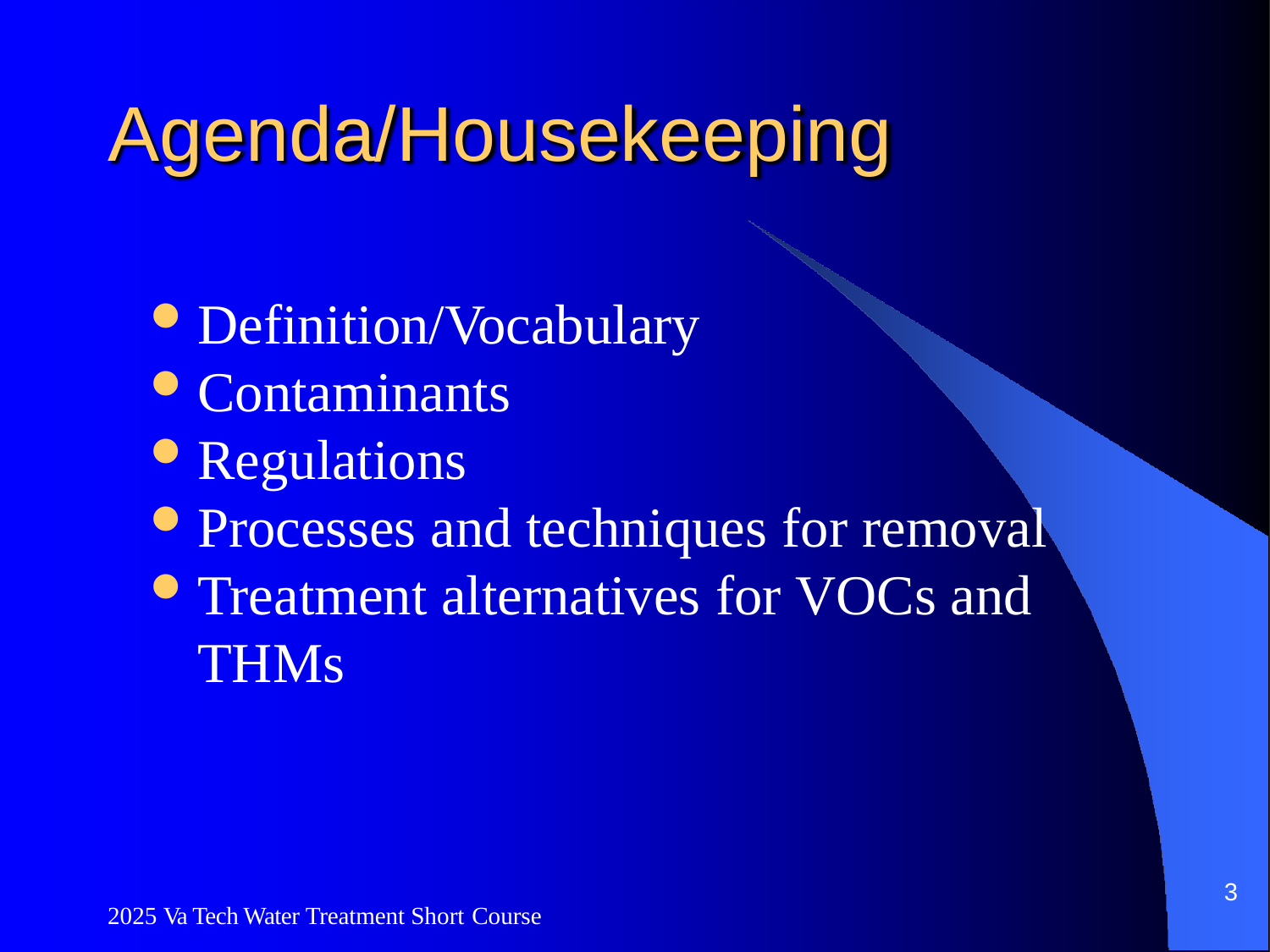

# Agenda/Housekeeping
Definition/Vocabulary
Contaminants
Regulations
Processes and techniques for removal
Treatment alternatives for VOCs and THMs

3
2025 Va Tech Water Treatment Short Course